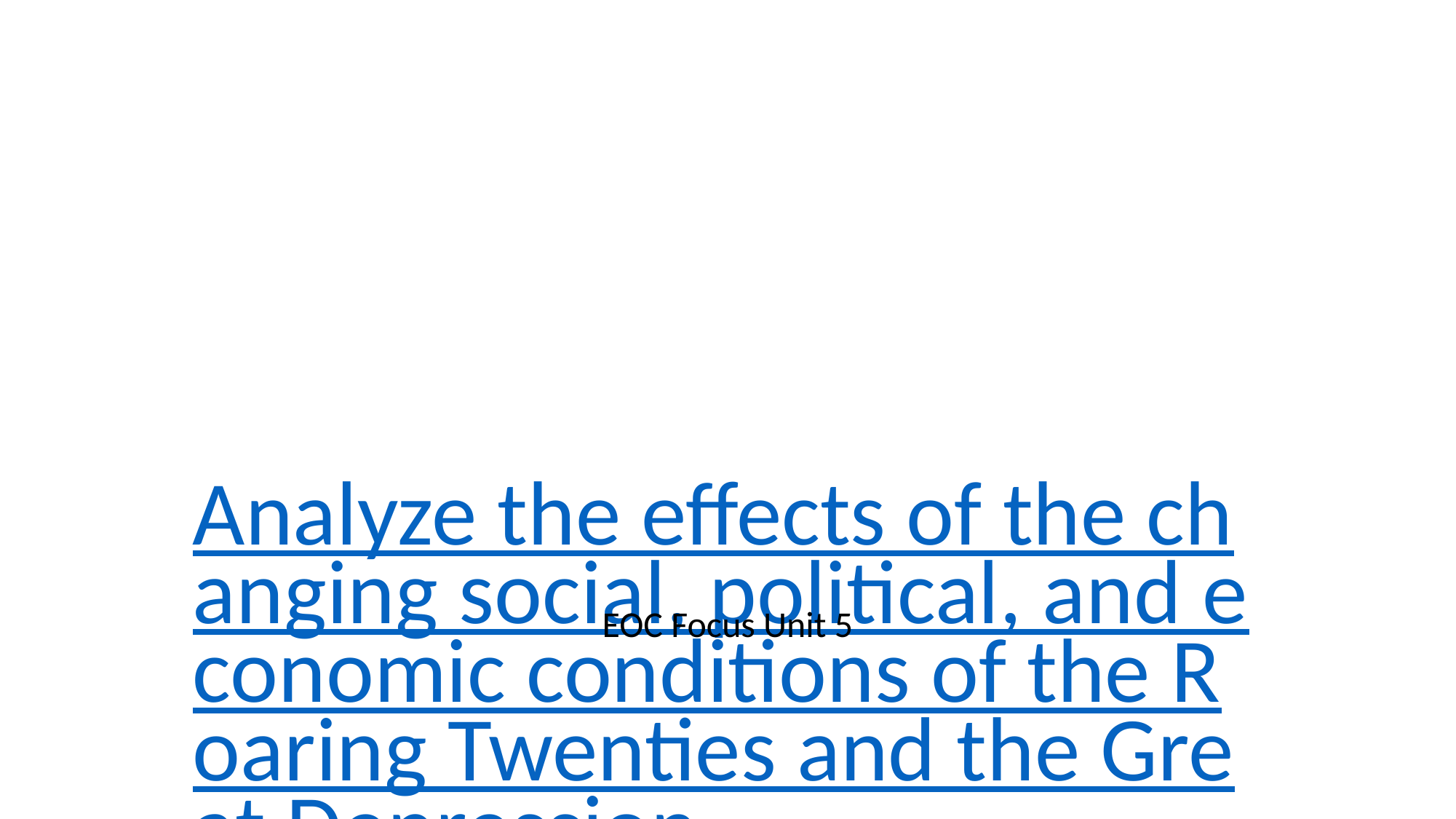

# Analyze the effects of the changing social, political, and economic conditions of the Roaring Twenties and the Great Depression.
EOC Focus Unit 5